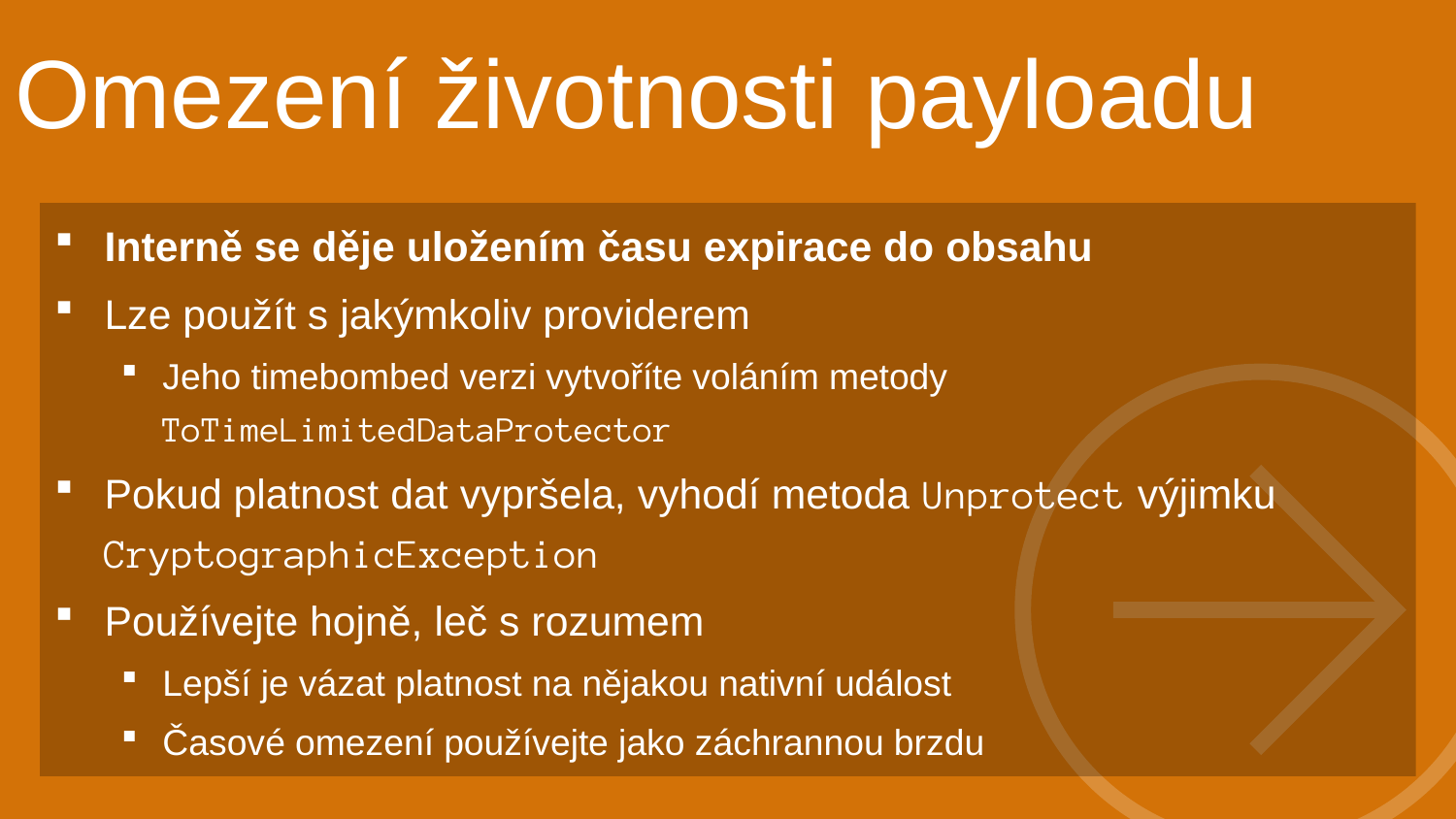

# Omezení životnosti payloadu
Interně se děje uložením času expirace do obsahu
Lze použít s jakýmkoliv providerem
Jeho timebombed verzi vytvoříte voláním metody ToTimeLimitedDataProtector
Pokud platnost dat vypršela, vyhodí metoda Unprotect výjimku CryptographicException
Používejte hojně, leč s rozumem
Lepší je vázat platnost na nějakou nativní událost
Časové omezení používejte jako záchrannou brzdu